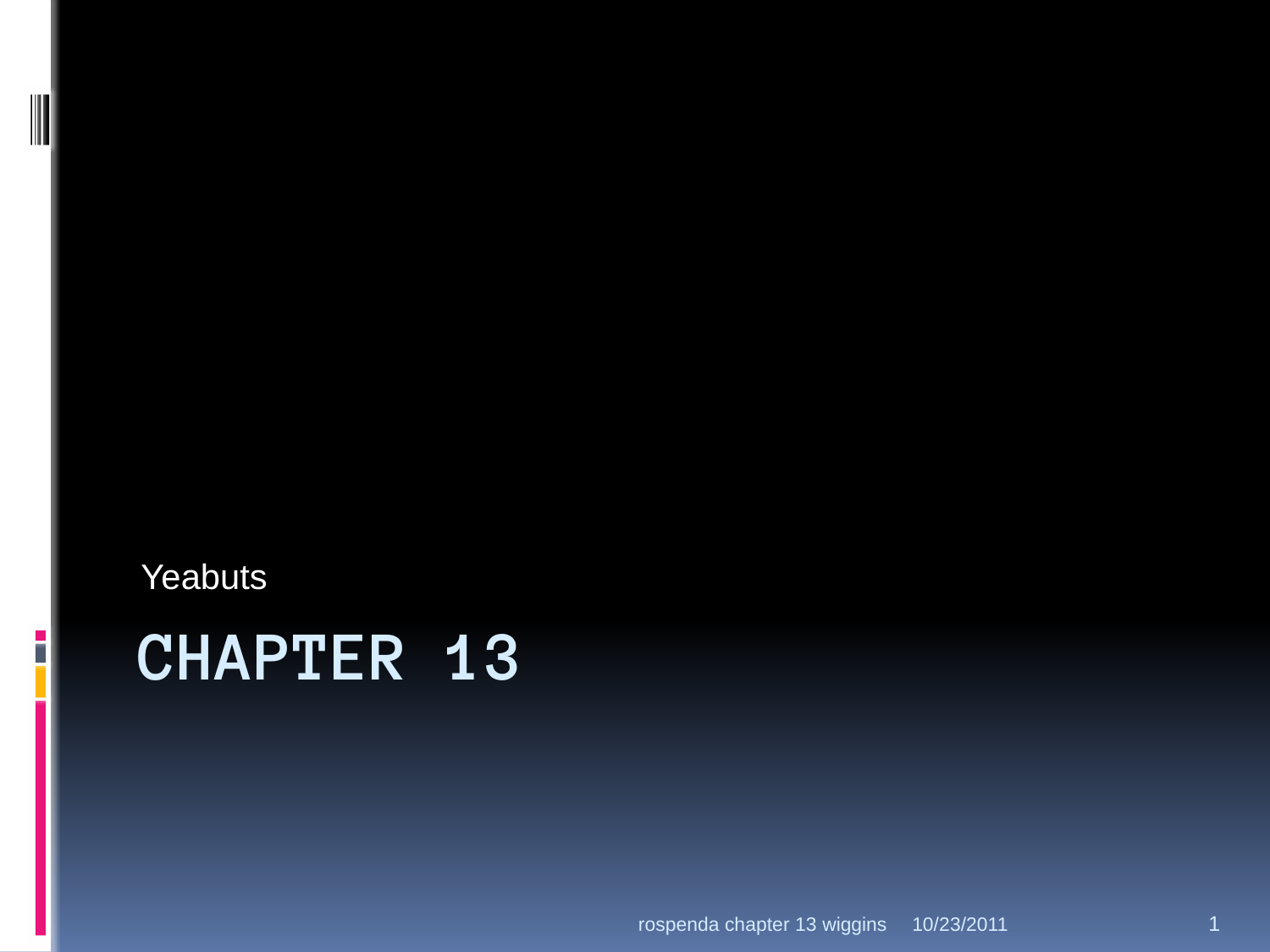

Yeabuts
# Chapter 13
rospenda chapter 13 wiggins
10/23/2011
1